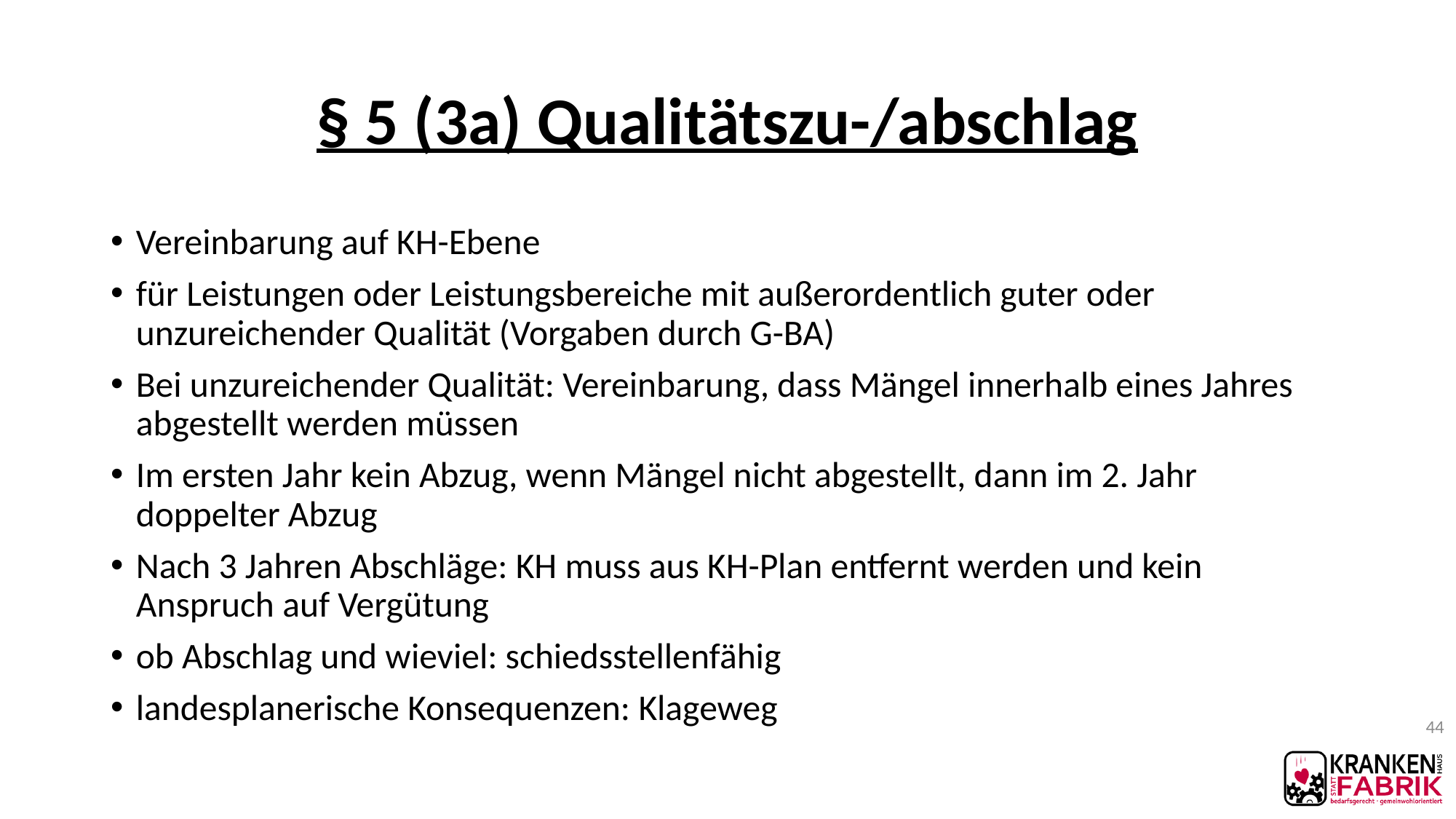

# § 5 (3a) Qualitätszu-/abschlag
Vereinbarung auf KH-Ebene
für Leistungen oder Leistungsbereiche mit außerordentlich guter oder unzureichender Qualität (Vorgaben durch G-BA)
Bei unzureichender Qualität: Vereinbarung, dass Mängel innerhalb eines Jahres abgestellt werden müssen
Im ersten Jahr kein Abzug, wenn Mängel nicht abgestellt, dann im 2. Jahr doppelter Abzug
Nach 3 Jahren Abschläge: KH muss aus KH-Plan entfernt werden und kein Anspruch auf Vergütung
ob Abschlag und wieviel: schiedsstellenfähig
landesplanerische Konsequenzen: Klageweg

44